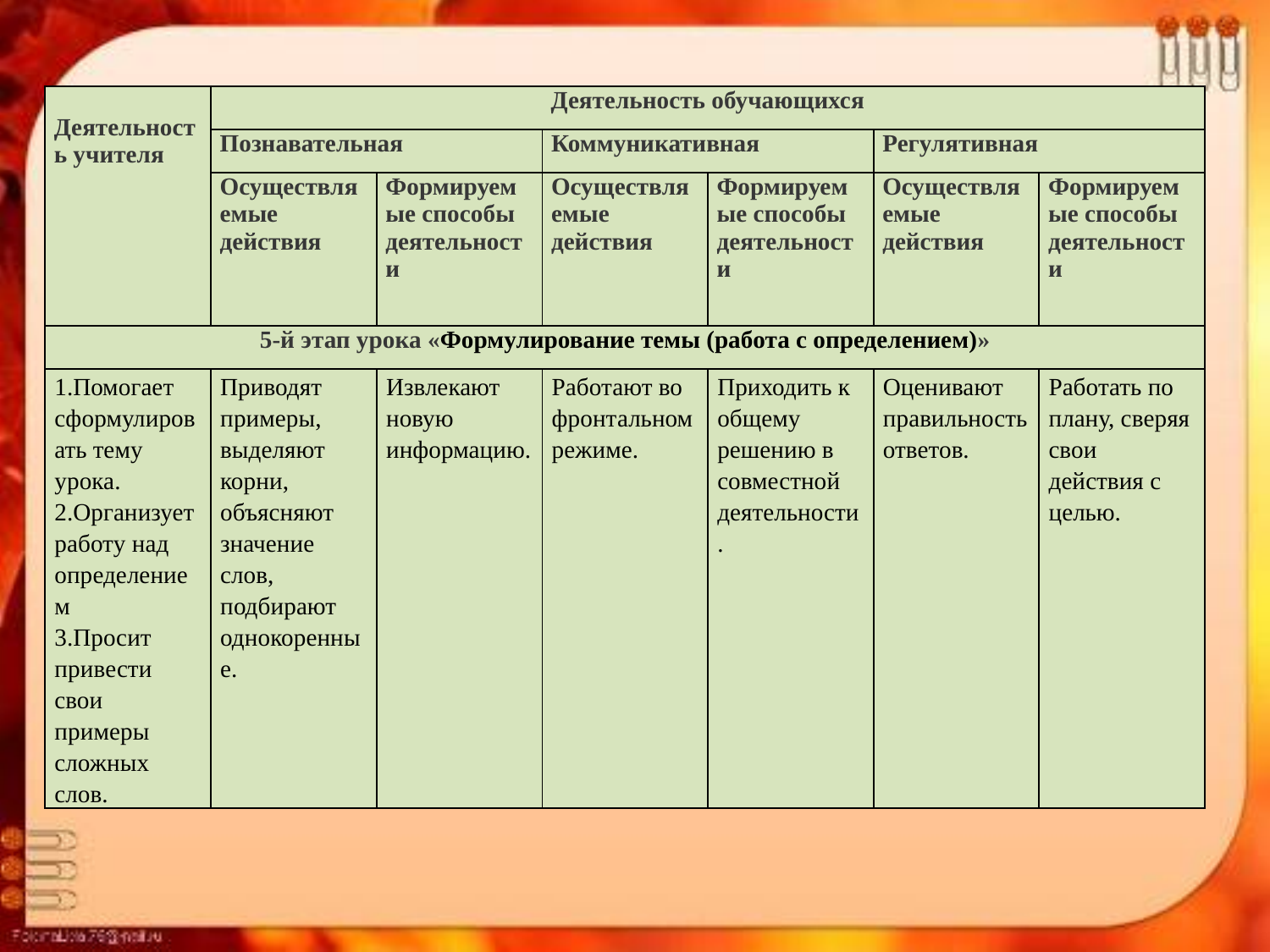

| Деятельность учителя | Деятельность обучающихся |  |  |  |  |  |
| --- | --- | --- | --- | --- | --- | --- |
|  | Познавательная |  | Коммуникативная |  | Регулятивная |  |
|  | Осуществляемые действия | Формируемые способы деятельности | Осуществляемые действия | Формируемые способы деятельности | Осуществляемые действия | Формируемые способы деятельности |
| 5-й этап урока «Формулирование темы (работа с определением)» |  |  |  |  |  |  |
| 1.Помогает сформулировать тему урока. 2.Организует работу над определением 3.Просит привести свои примеры сложных слов. | Приводят примеры, выделяют корни, объясняют значение слов, подбирают однокоренные. | Извлекают новую информацию. | Работают во фронтальном режиме. | Приходить к общему решению в совместной деятельности. | Оценивают правильность ответов. | Работать по плану, сверяя свои действия с целью. |